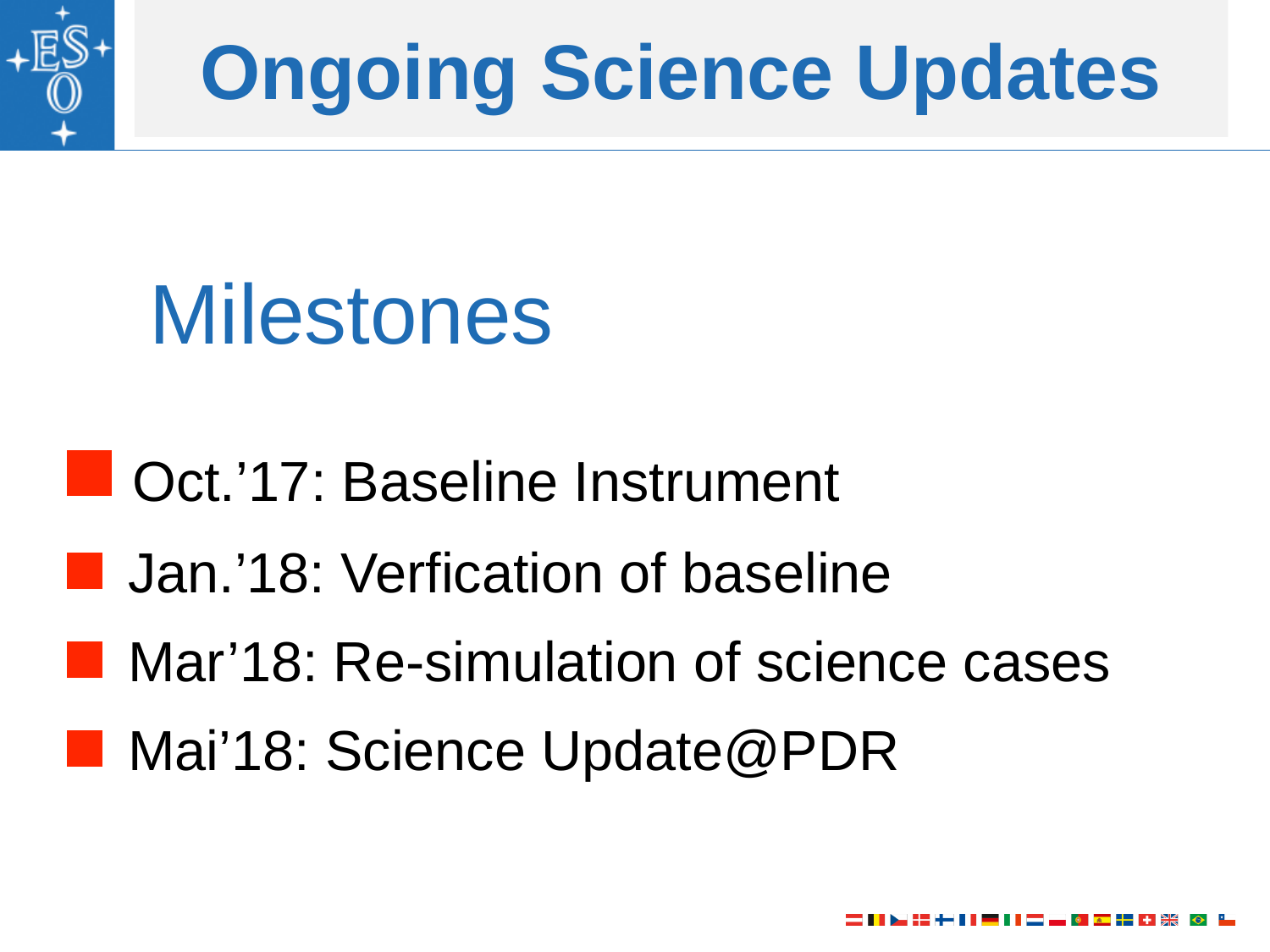

# Ongoing Science Updates
Milestones
 Oct.’17: Baseline Instrument
 Jan.’18: Verfication of baseline
 Mar’18: Re-simulation of science cases
 Mai’18: Science Update@PDR